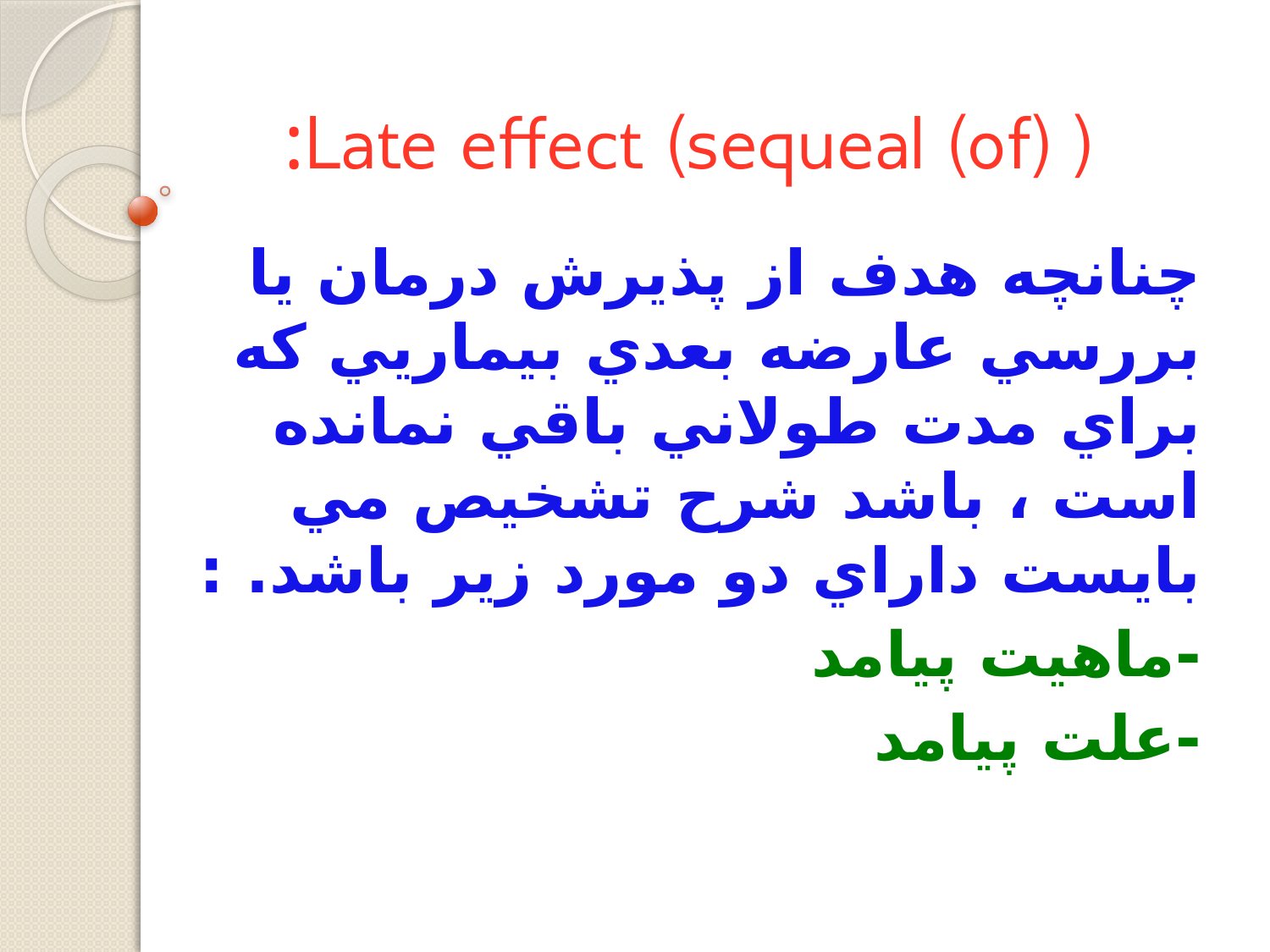

# Late effect (sequeal (of) ):
چنانچه هدف از پذيرش درمان يا بررسي عارضه بعدي بيماريي كه براي مدت طولاني باقي نمانده است ، باشد شرح تشخيص مي بايست داراي دو مورد زير باشد. :
-ماهيت پيامد
-علت پيامد